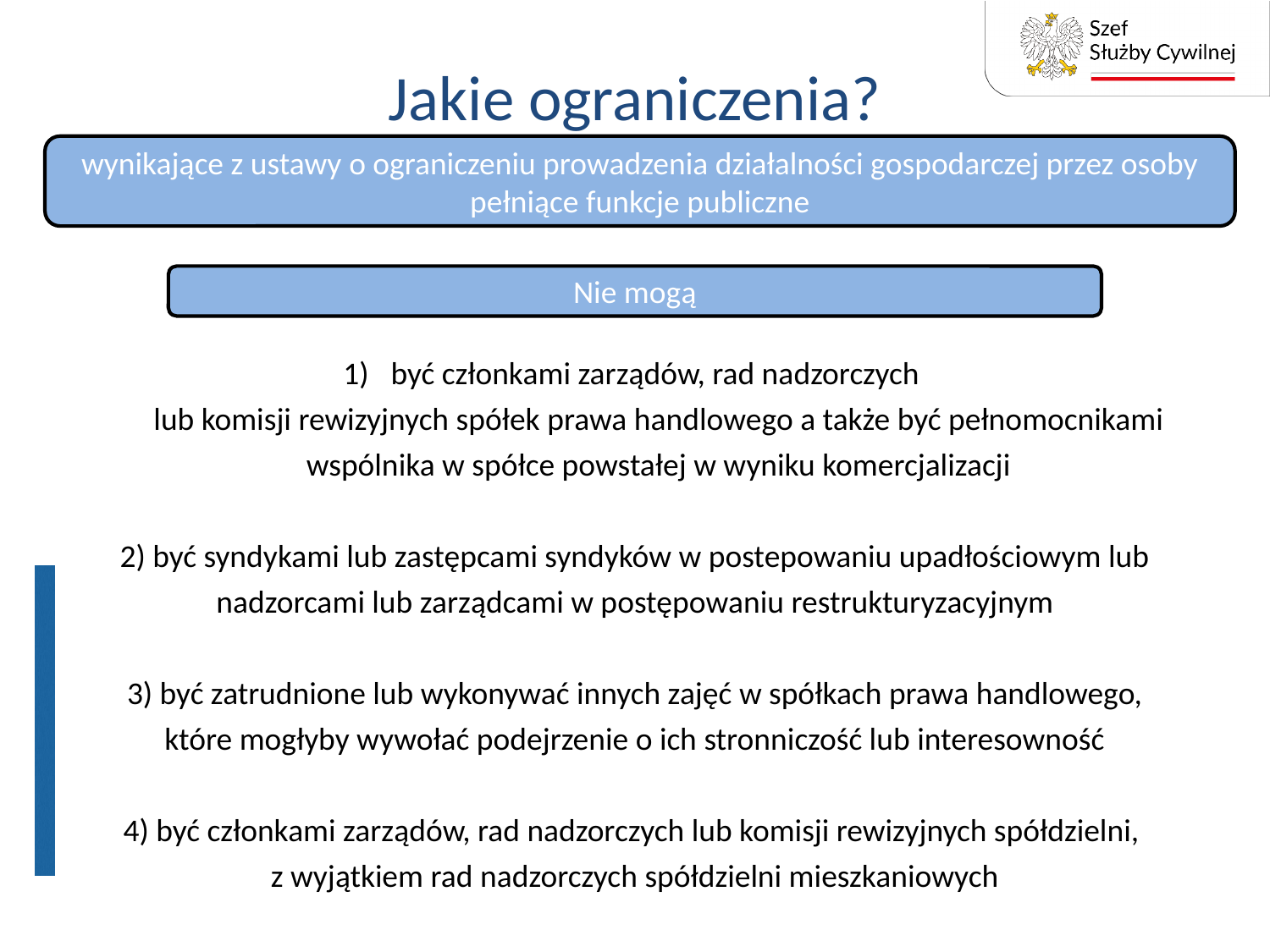

# Jakie ograniczenia?
wynikające z ustawy o ograniczeniu prowadzenia działalności gospodarczej przez osoby pełniące funkcje publiczne
Nie mogą
być członkami zarządów, rad nadzorczych
lub komisji rewizyjnych spółek prawa handlowego a także być pełnomocnikami wspólnika w spółce powstałej w wyniku komercjalizacji

2) być syndykami lub zastępcami syndyków w postepowaniu upadłościowym lub nadzorcami lub zarządcami w postępowaniu restrukturyzacyjnym

3) być zatrudnione lub wykonywać innych zajęć w spółkach prawa handlowego, które mogłyby wywołać podejrzenie o ich stronniczość lub interesowność

4) być członkami zarządów, rad nadzorczych lub komisji rewizyjnych spółdzielni,
z wyjątkiem rad nadzorczych spółdzielni mieszkaniowych